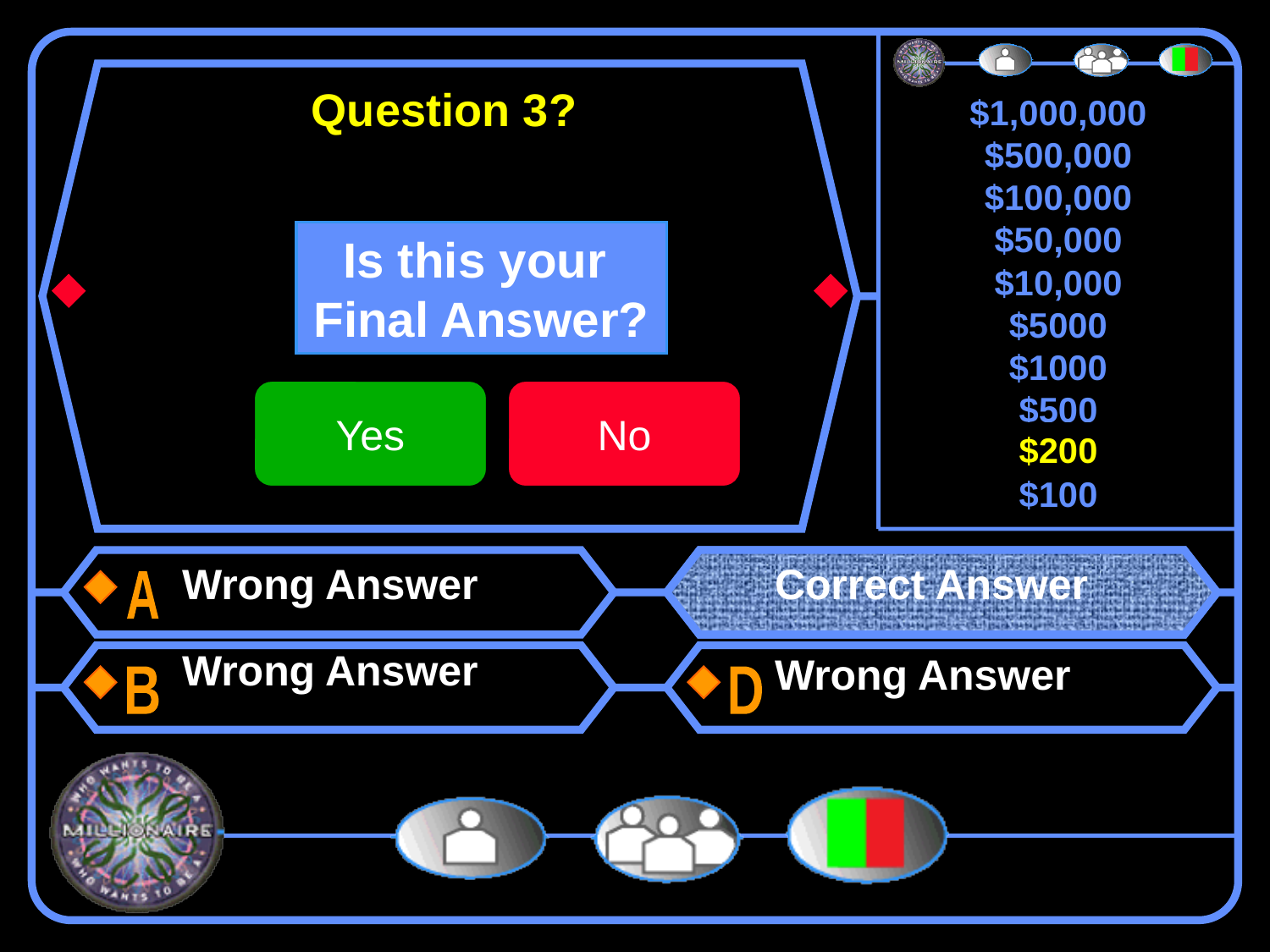

# Question 3?
Is this your
Final Answer?

Yes
No

$200

Wrong Answer

Wrong Answer
Correct Answer

Wrong Answer